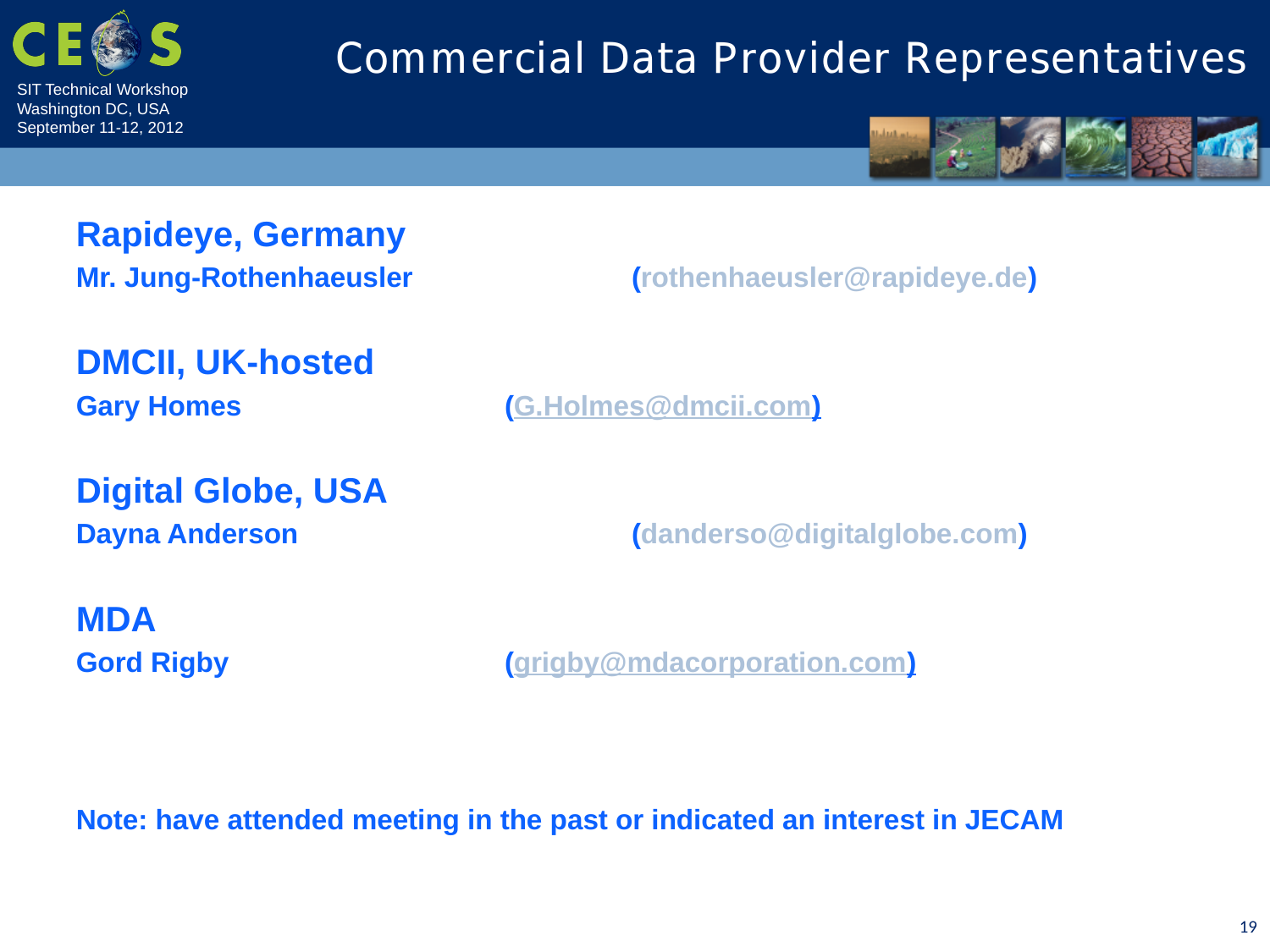

Commercial Data Provider Representatives
Rapideye, Germany
Mr. Jung-Rothenhaeusler 		(rothenhaeusler@rapideye.de)

DMCII, UK-hosted
Gary Homes			(G.Holmes@dmcii.com)

Digital Globe, USA
Dayna Anderson			(danderso@digitalglobe.com)

MDA
Gord Rigby 			(grigby@mdacorporation.com)

Note: have attended meeting in the past or indicated an interest in JECAM

19